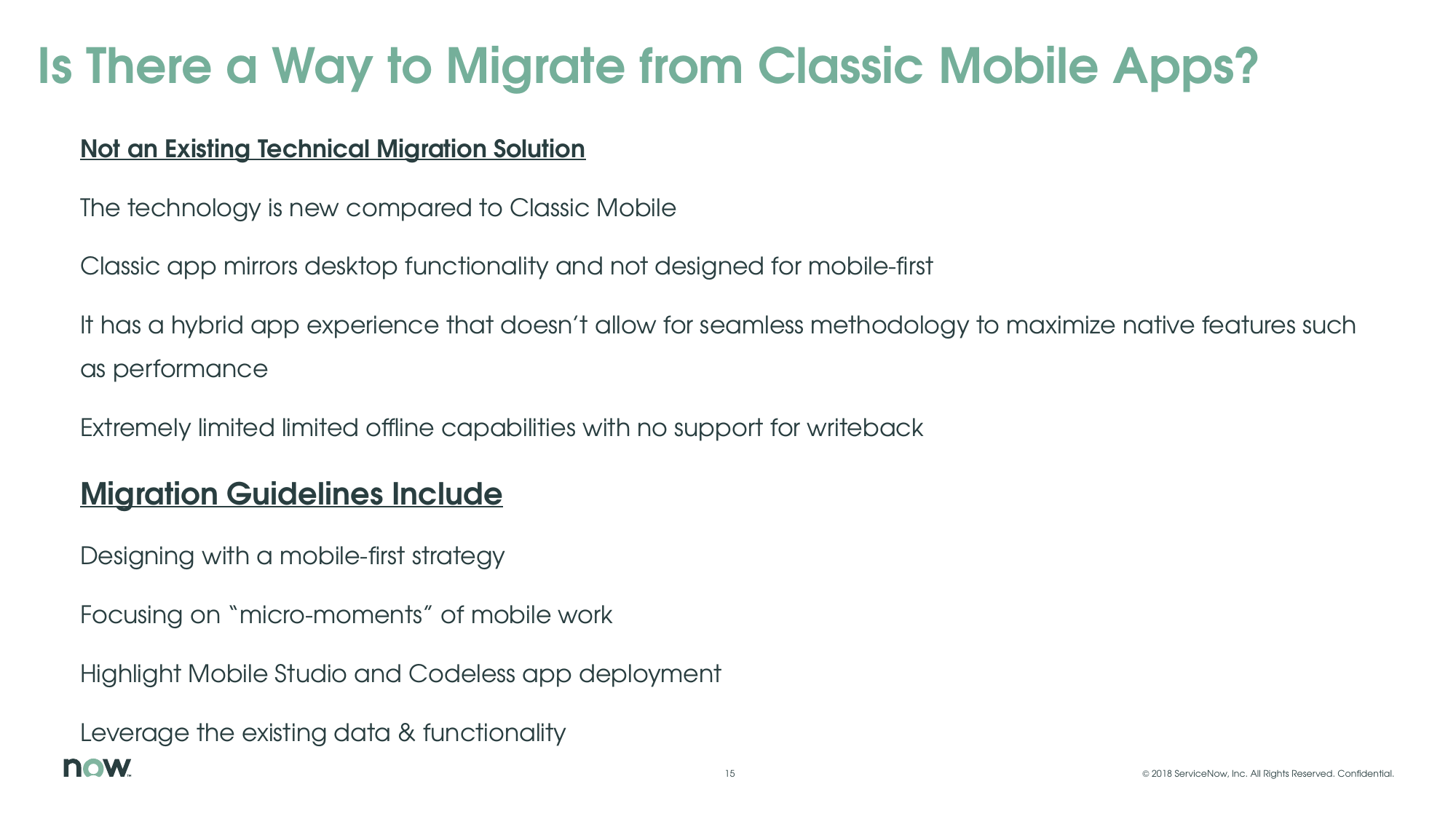

Is There a Way to Migrate from Classic Mobile Apps?
Not an Existing Technical Migration Solution
The technology is new compared to Classic Mobile
Classic app mirrors desktop functionality and not designed for mobile-first
It has a hybrid app experience that doesn’t allow for seamless methodology to maximize native features such as performance
Extremely limited limited offline capabilities with no support for writeback
Migration Guidelines Include
Designing with a mobile-first strategy
Focusing on “micro-moments” of mobile work
Highlight Mobile Studio and Codeless app deployment
Leverage the existing data & functionality